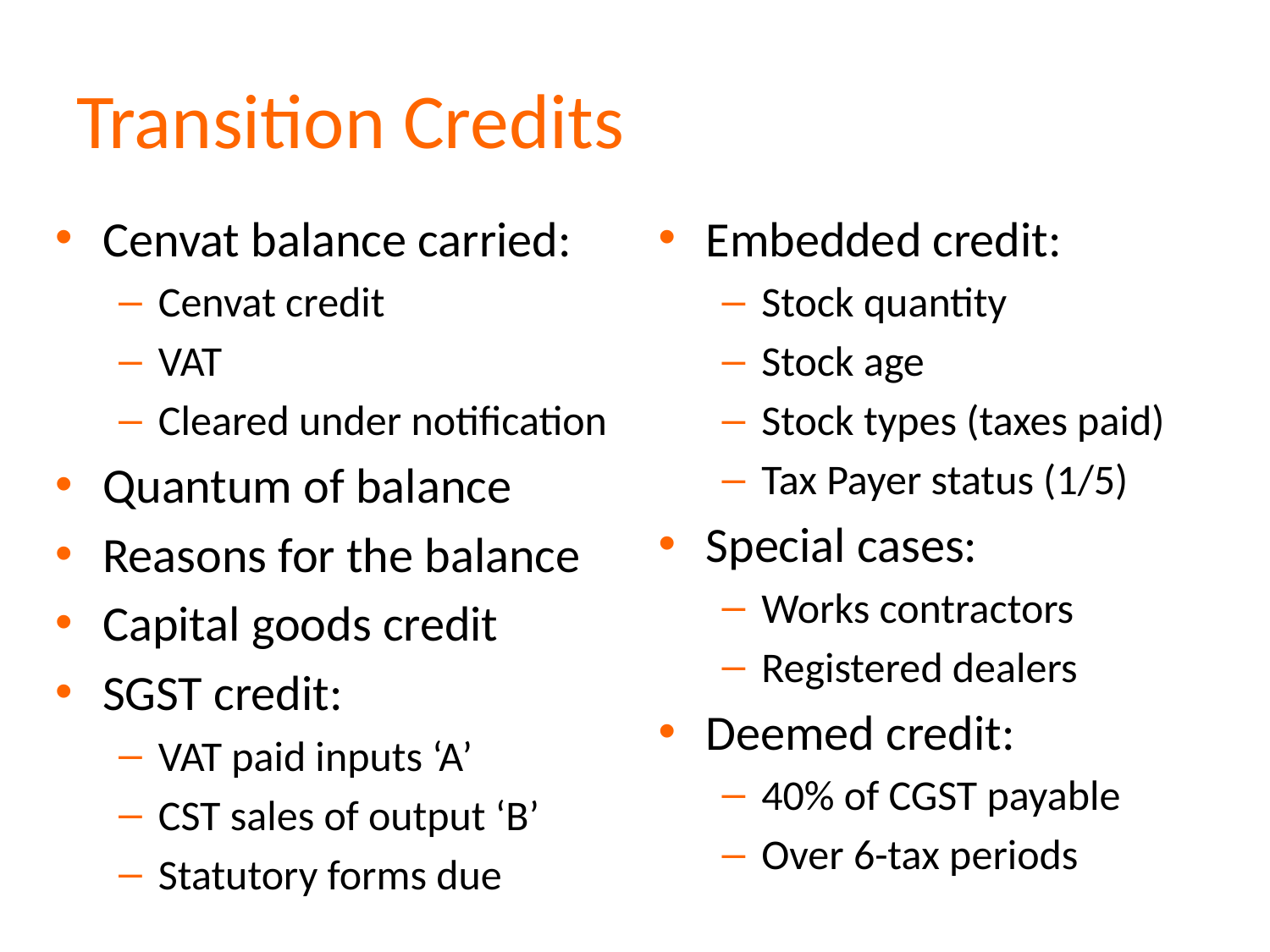

# Transition Credits
Cenvat balance carried:
Cenvat credit
VAT
Cleared under notification
Quantum of balance
Reasons for the balance
Capital goods credit
SGST credit:
VAT paid inputs ‘A’
CST sales of output ‘B’
Statutory forms due

Embedded credit:
Stock quantity
Stock age
Stock types (taxes paid)
Tax Payer status (1/5)
Special cases:
Works contractors
Registered dealers
Deemed credit:
40% of CGST payable
Over 6-tax periods